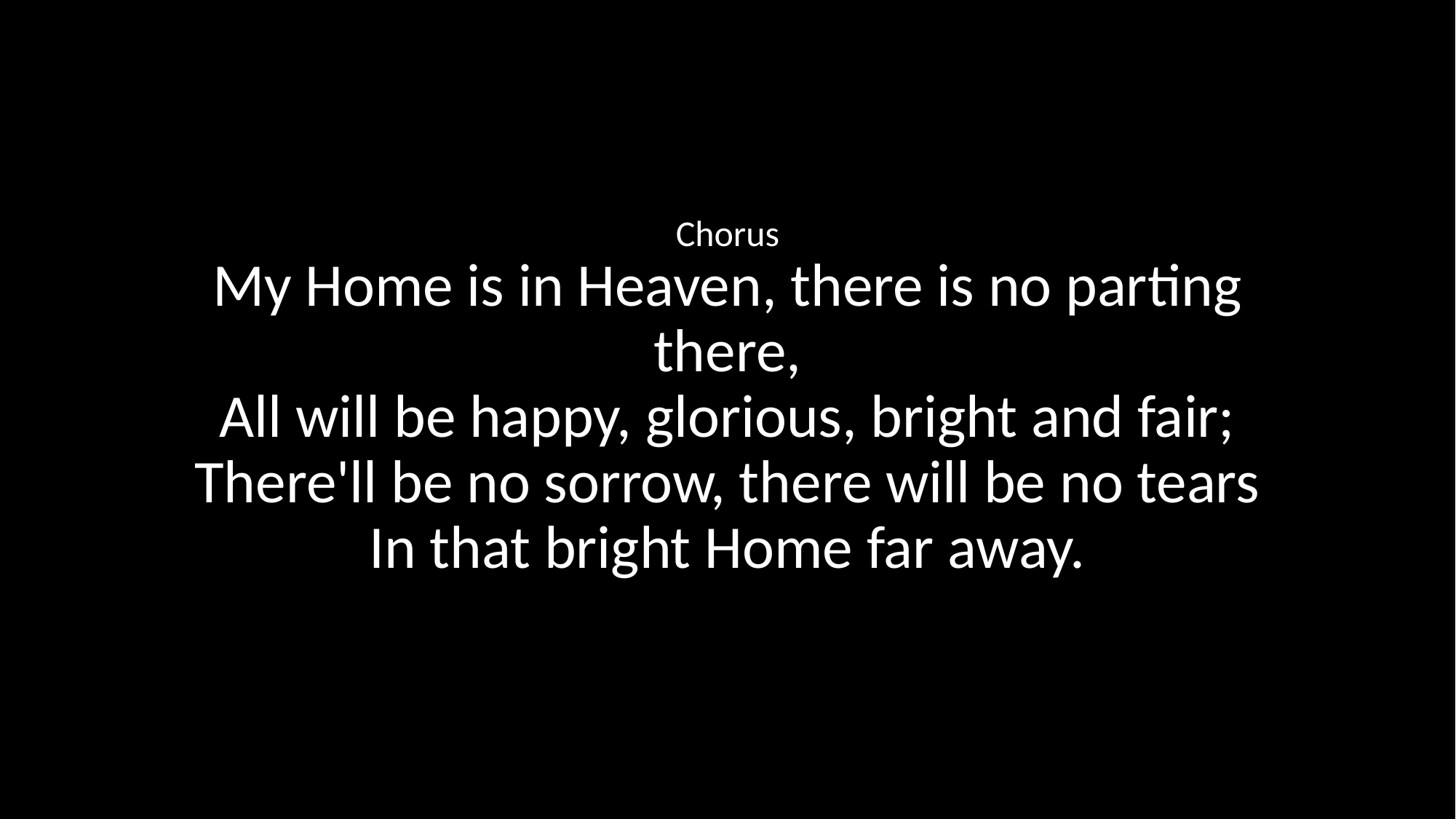

Chorus
My Home is in Heaven, there is no parting there,
All will be happy, glorious, bright and fair;
There'll be no sorrow, there will be no tears
In that bright Home far away.